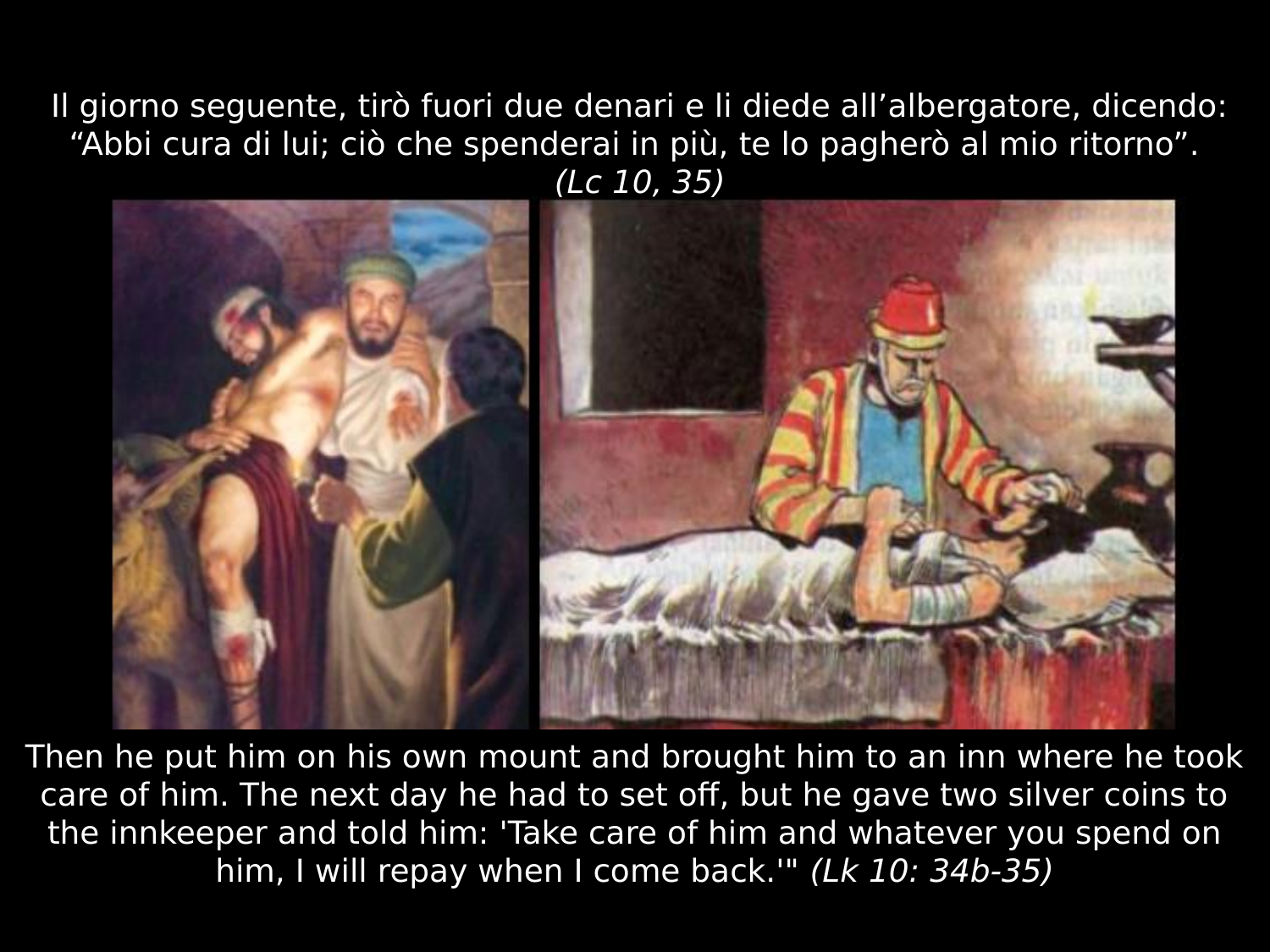

# Il giorno seguente, tirò fuori due denari e li diede all’albergatore, dicendo: “Abbi cura di lui; ciò che spenderai in più, te lo pagherò al mio ritorno”. (Lc 10, 35)
Then he put him on his own mount and brought him to an inn where he took care of him. The next day he had to set off, but he gave two silver coins to the innkeeper and told him: 'Take care of him and whatever you spend on him, I will repay when I come back.'" (Lk 10: 34b-35)